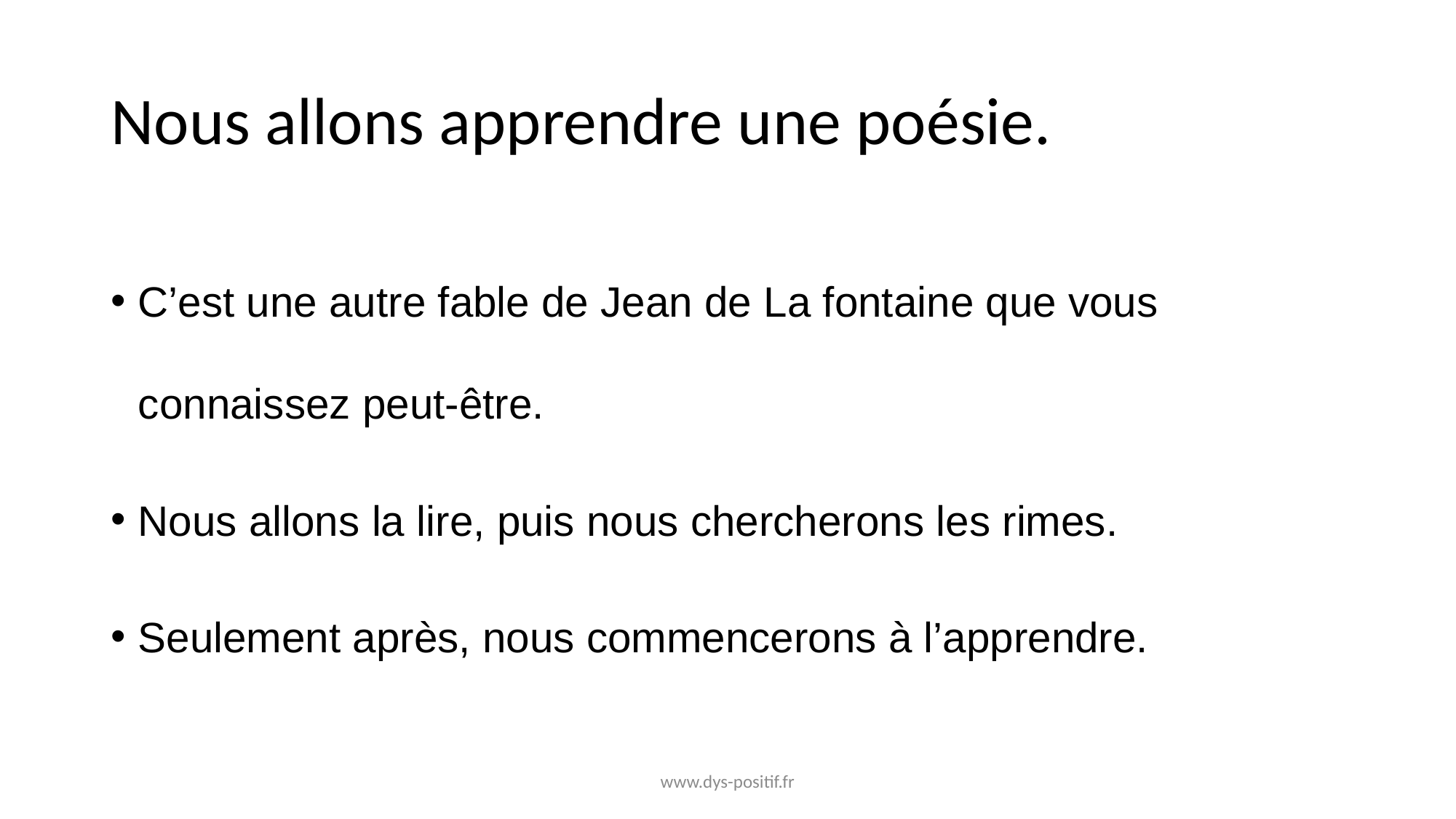

# Nous allons apprendre une poésie.
C’est une autre fable de Jean de La fontaine que vous connaissez peut-être.
Nous allons la lire, puis nous chercherons les rimes.
Seulement après, nous commencerons à l’apprendre.
www.dys-positif.fr